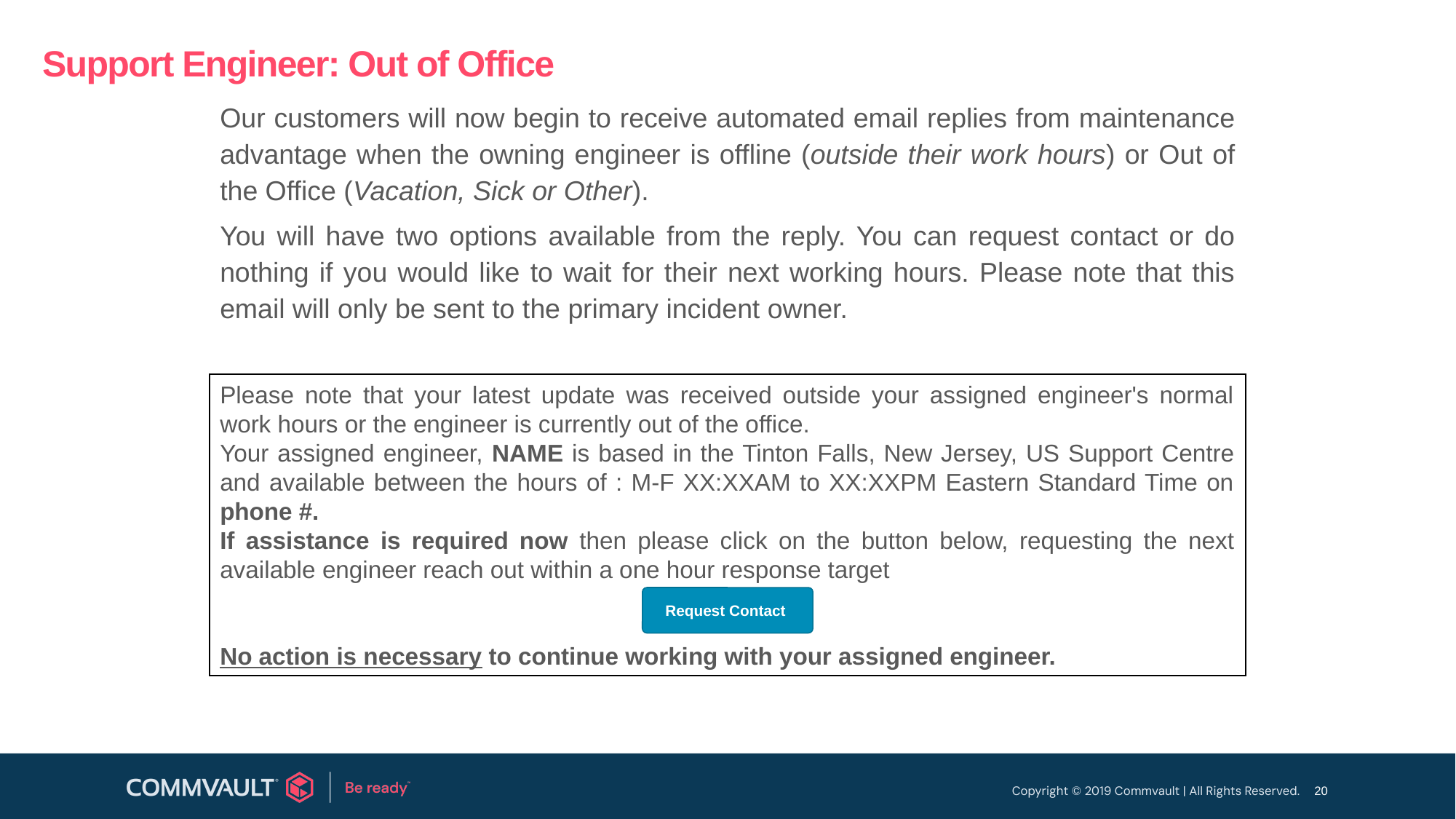

# Support Engineer: Out of Office
Our customers will now begin to receive automated email replies from maintenance advantage when the owning engineer is offline (outside their work hours) or Out of the Office (Vacation, Sick or Other).
You will have two options available from the reply. You can request contact or do nothing if you would like to wait for their next working hours. Please note that this email will only be sent to the primary incident owner.
Please note that your latest update was received outside your assigned engineer's normal work hours or the engineer is currently out of the office.
Your assigned engineer, NAME is based in the Tinton Falls, New Jersey, US Support Centre and available between the hours of : M-F XX:XXAM to XX:XXPM Eastern Standard Time on phone #.
If assistance is required now then please click on the button below, requesting the next available engineer reach out within a one hour response target

No action is necessary to continue working with your assigned engineer.
Request Contact
20